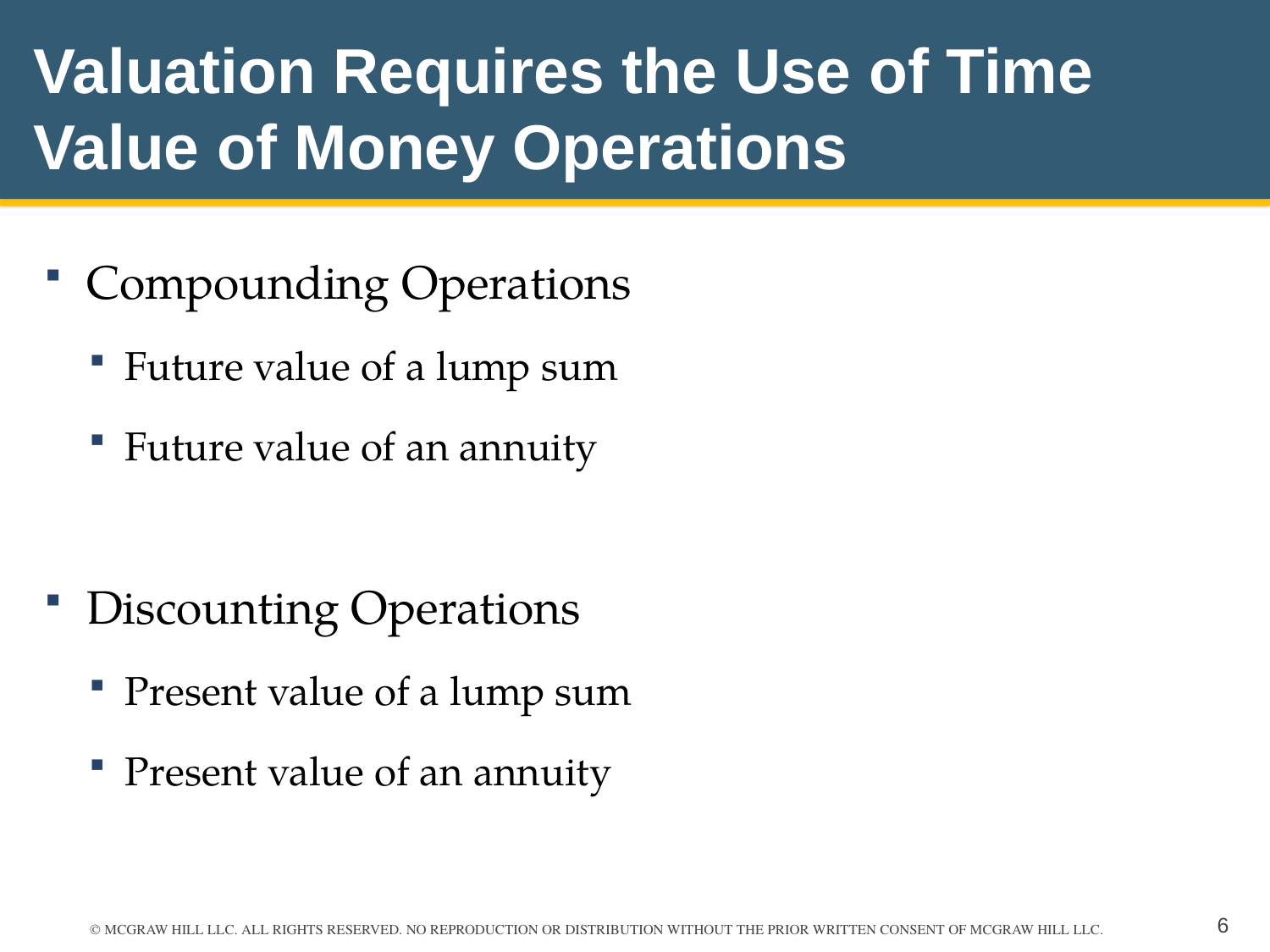

# Valuation Requires the Use of Time Value of Money Operations
Compounding Operations
Future value of a lump sum
Future value of an annuity

Discounting Operations
Present value of a lump sum
Present value of an annuity

© MCGRAW HILL LLC. ALL RIGHTS RESERVED. NO REPRODUCTION OR DISTRIBUTION WITHOUT THE PRIOR WRITTEN CONSENT OF MCGRAW HILL LLC.
6